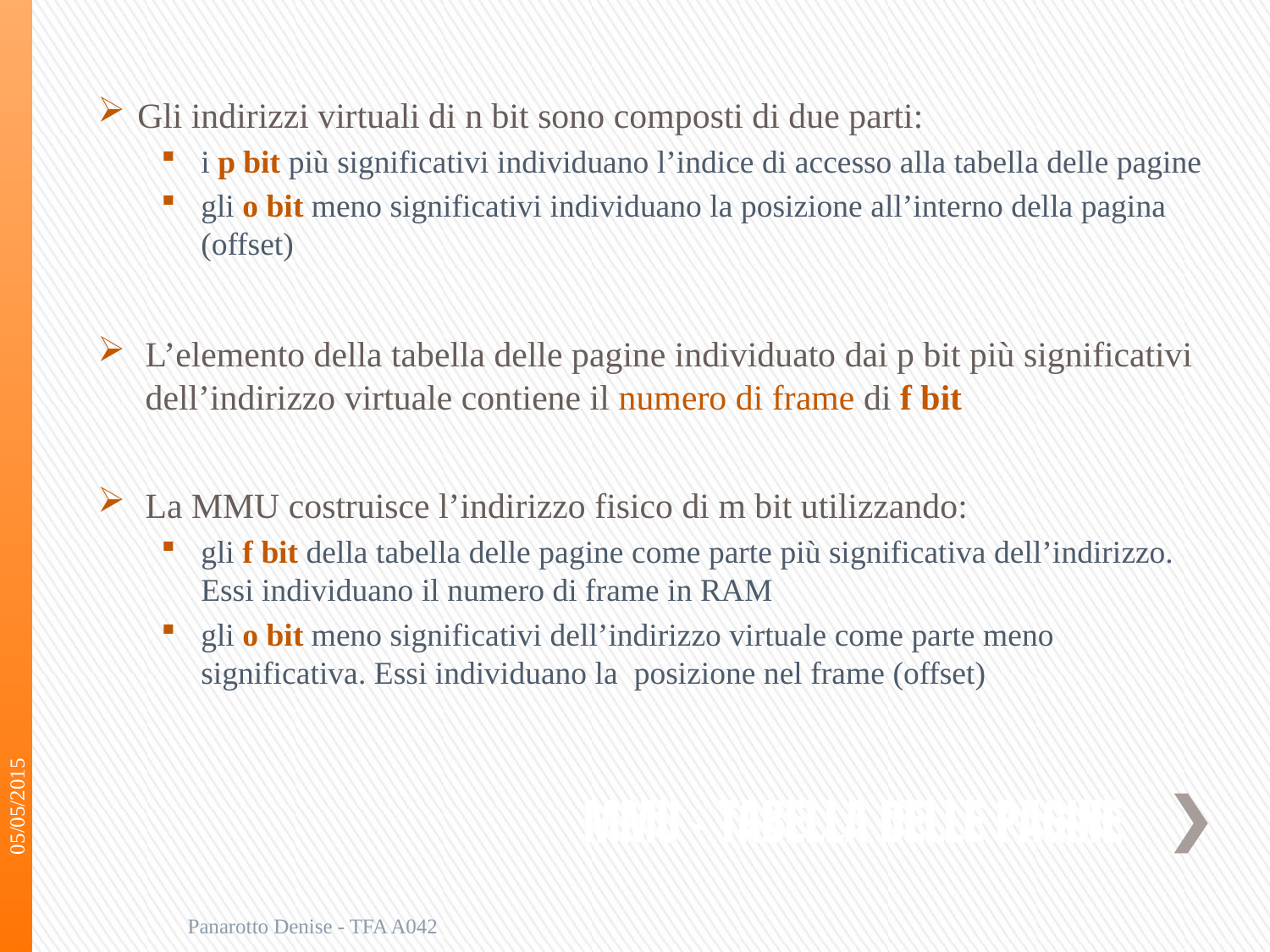

Gli indirizzi virtuali di n bit sono composti di due parti:
i p bit più significativi individuano l’indice di accesso alla tabella delle pagine
gli o bit meno significativi individuano la posizione all’interno della pagina (offset)

L’elemento della tabella delle pagine individuato dai p bit più significativi dell’indirizzo virtuale contiene il numero di frame di f bit

La MMU costruisce l’indirizzo fisico di m bit utilizzando:
gli f bit della tabella delle pagine come parte più significativa dell’indirizzo. Essi individuano il numero di frame in RAM
gli o bit meno significativi dell’indirizzo virtuale come parte meno significativa. Essi individuano la  posizione nel frame (offset)
05/05/2015
# MMU – TABELLA DELLE PAGINE
Panarotto Denise - TFA A042